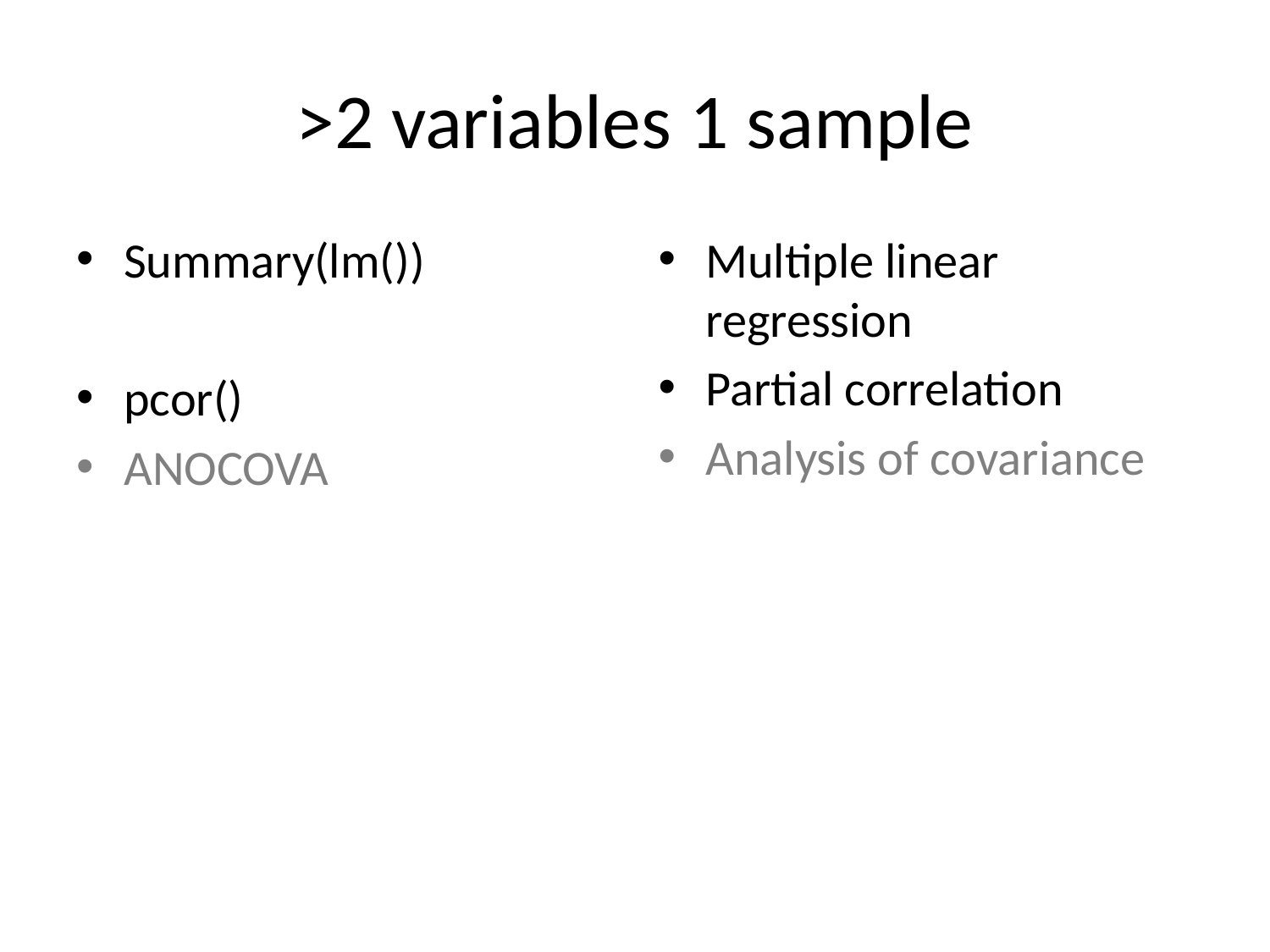

# >2 variables 1 sample
Summary(lm())

pcor()
ANOCOVA

Multiple linear regression
Partial correlation
Analysis of covariance